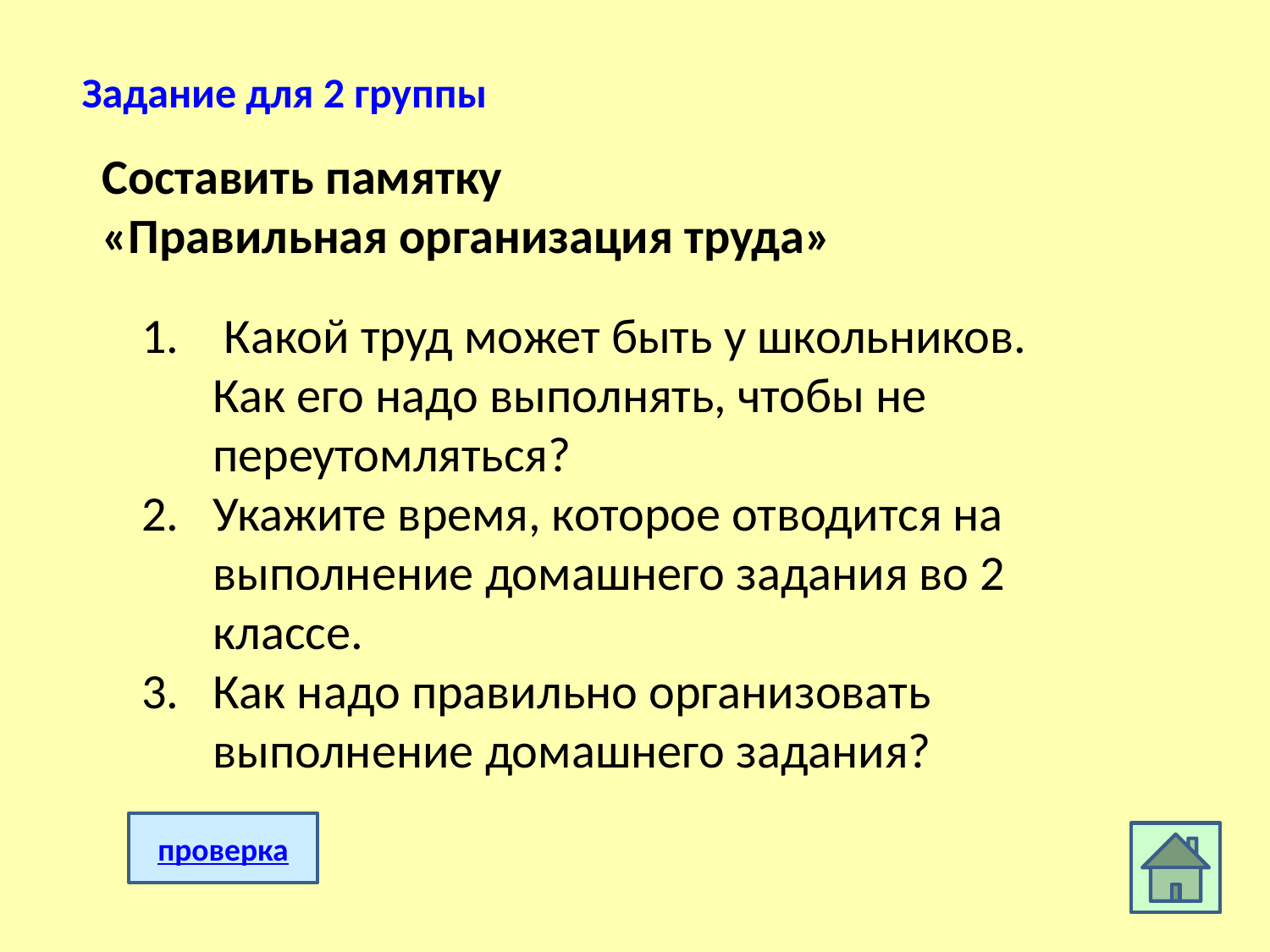

Задание для 2 группы
Составить памятку
«Правильная организация труда»
 Какой труд может быть у школьников. Как его надо выполнять, чтобы не переутомляться?
Укажите время, которое отводится на выполнение домашнего задания во 2 классе.
Как надо правильно организовать выполнение домашнего задания?
проверка